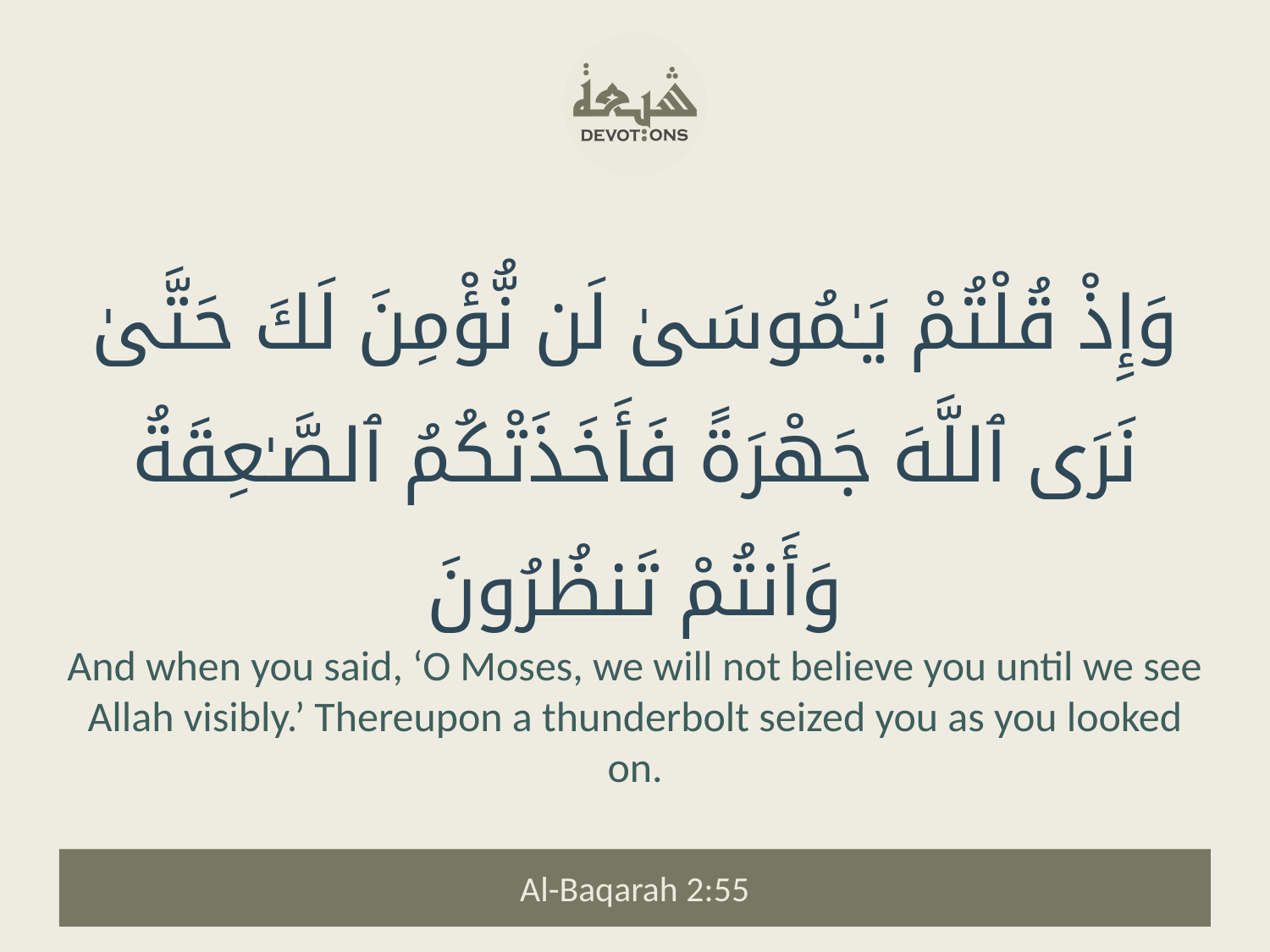

وَإِذْ قُلْتُمْ يَـٰمُوسَىٰ لَن نُّؤْمِنَ لَكَ حَتَّىٰ نَرَى ٱللَّهَ جَهْرَةً فَأَخَذَتْكُمُ ٱلصَّـٰعِقَةُ وَأَنتُمْ تَنظُرُونَ
And when you said, ‘O Moses, we will not believe you until we see Allah visibly.’ Thereupon a thunderbolt seized you as you looked on.
Al-Baqarah 2:55